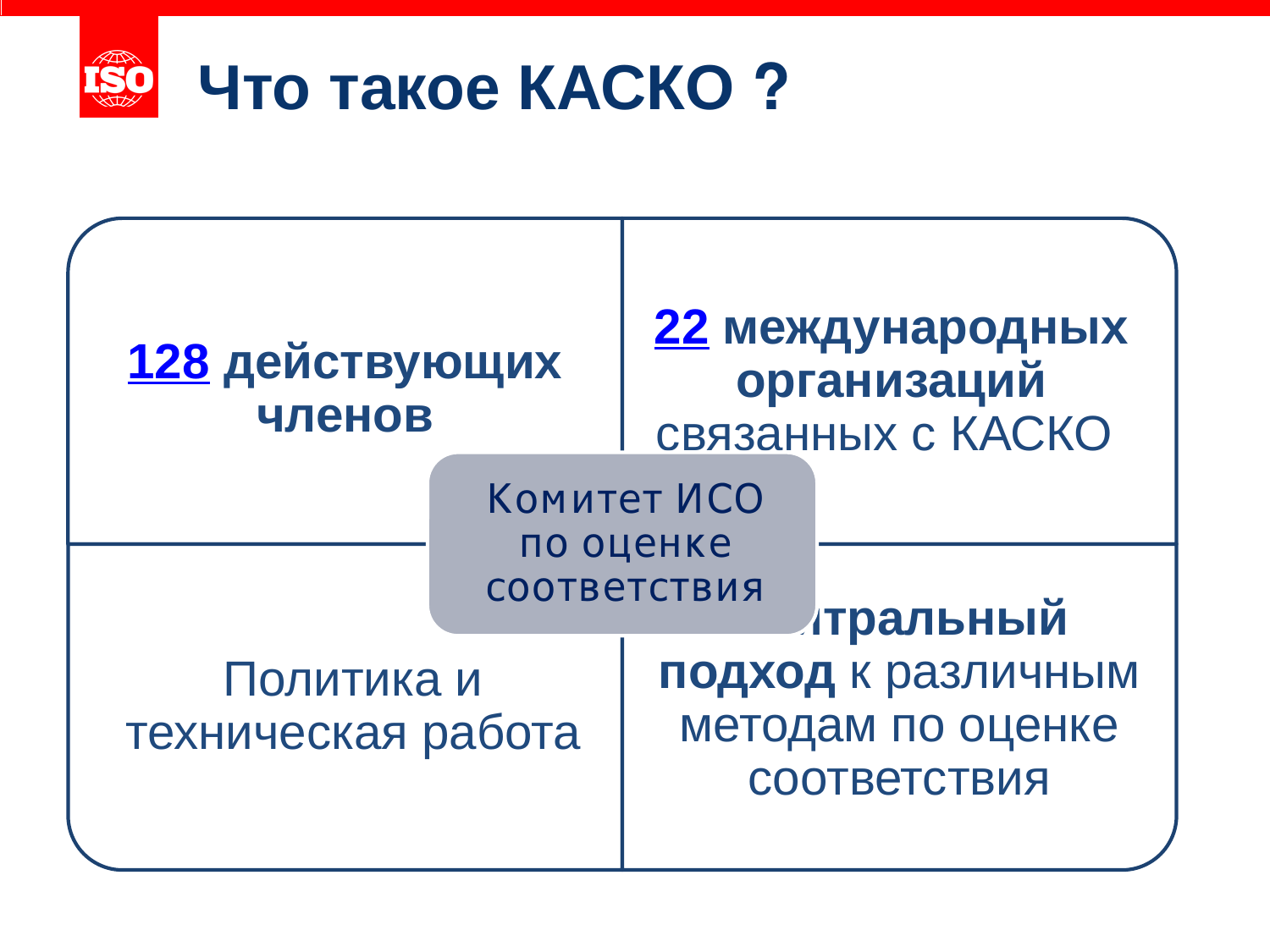

Что такое КАСКО ?
128 действующих членoв
22 международных организаций связанных с КАСКО
Политика и техническая работа
Нейтральный подход к различным методам по оценке соответствия
Комитет ИСО по оценке соответствия